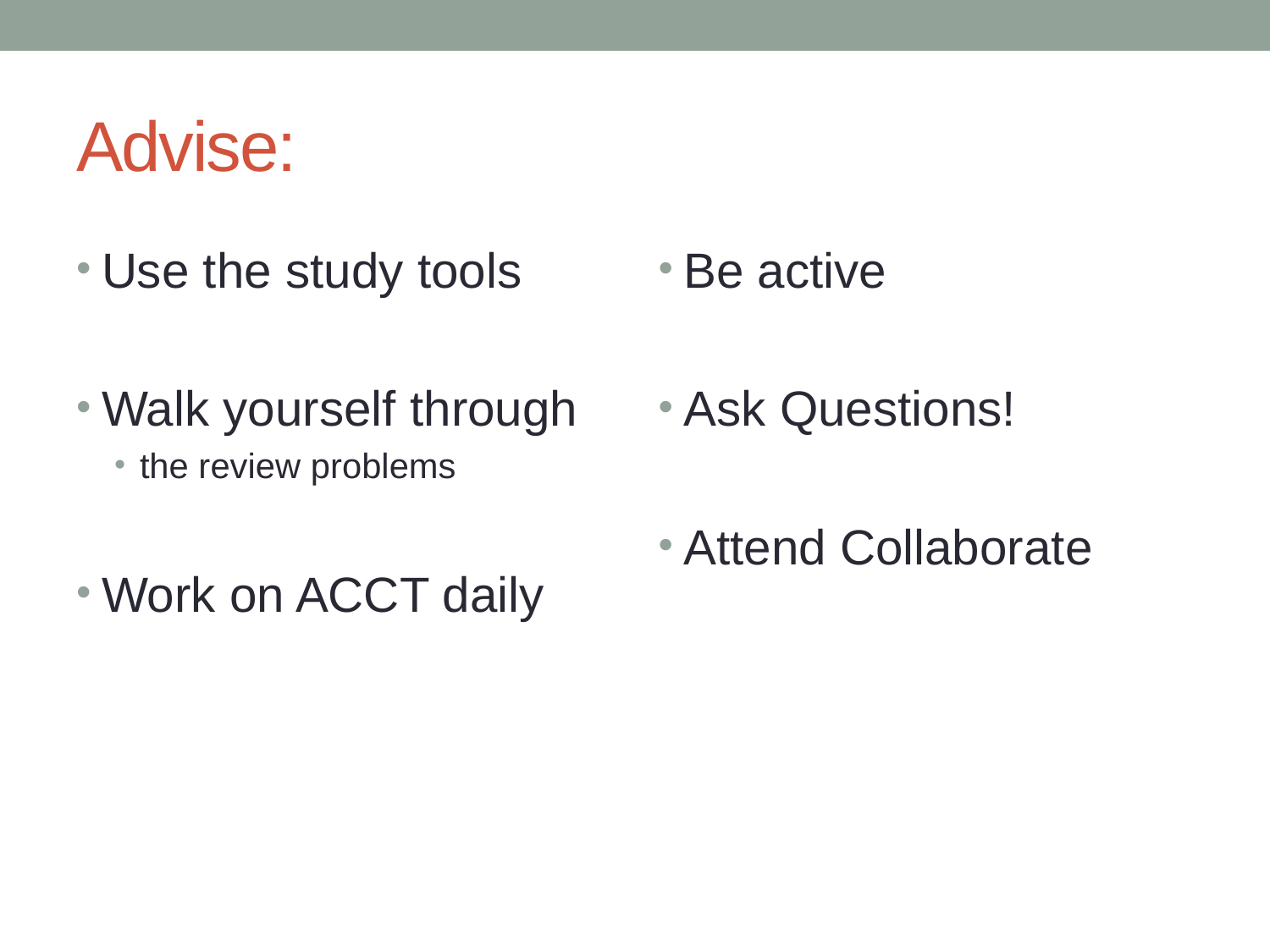

# Advise:
Use the study tools

Walk yourself through
the review problems

Work on ACCT daily

Be active

Ask Questions!

Attend Collaborate